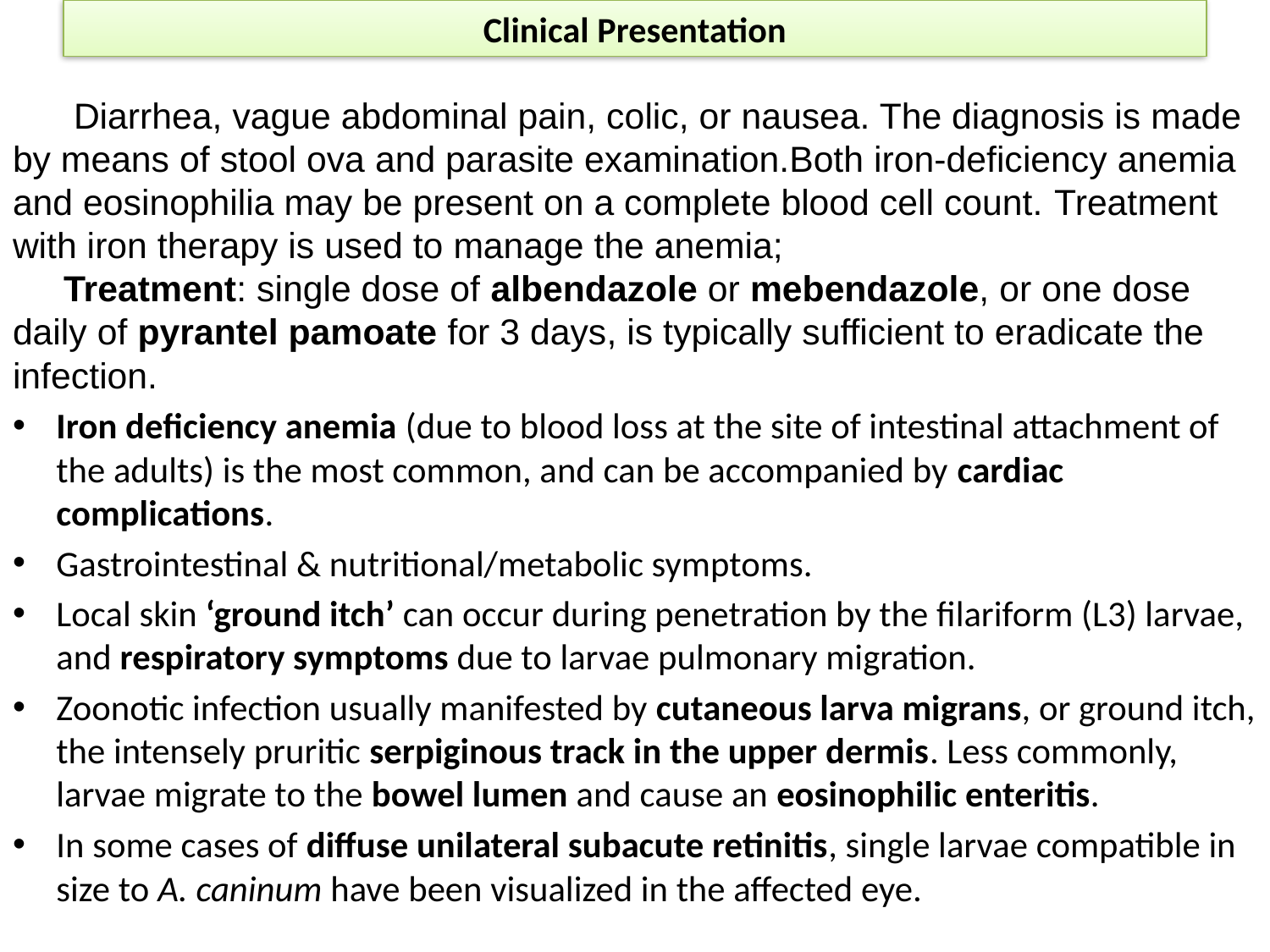

# Clinical Presentation
      Diarrhea, vague abdominal pain, colic, or nausea. The diagnosis is made by means of stool ova and parasite examination.Both iron-deficiency anemia and eosinophilia may be present on a complete blood cell count. Treatment with iron therapy is used to manage the anemia;
     Treatment: single dose of albendazole or mebendazole, or one dose daily of pyrantel pamoate for 3 days, is typically sufficient to eradicate the infection.
Iron deficiency anemia (due to blood loss at the site of intestinal attachment of the adults) is the most common, and can be accompanied by cardiac complications.
Gastrointestinal & nutritional/metabolic symptoms.
Local skin ‘ground itch’ can occur during penetration by the filariform (L3) larvae, and respiratory symptoms due to larvae pulmonary migration.
Zoonotic infection usually manifested by cutaneous larva migrans, or ground itch, the intensely pruritic serpiginous track in the upper dermis. Less commonly, larvae migrate to the bowel lumen and cause an eosinophilic enteritis.
In some cases of diffuse unilateral subacute retinitis, single larvae compatible in size to A. caninum have been visualized in the affected eye.